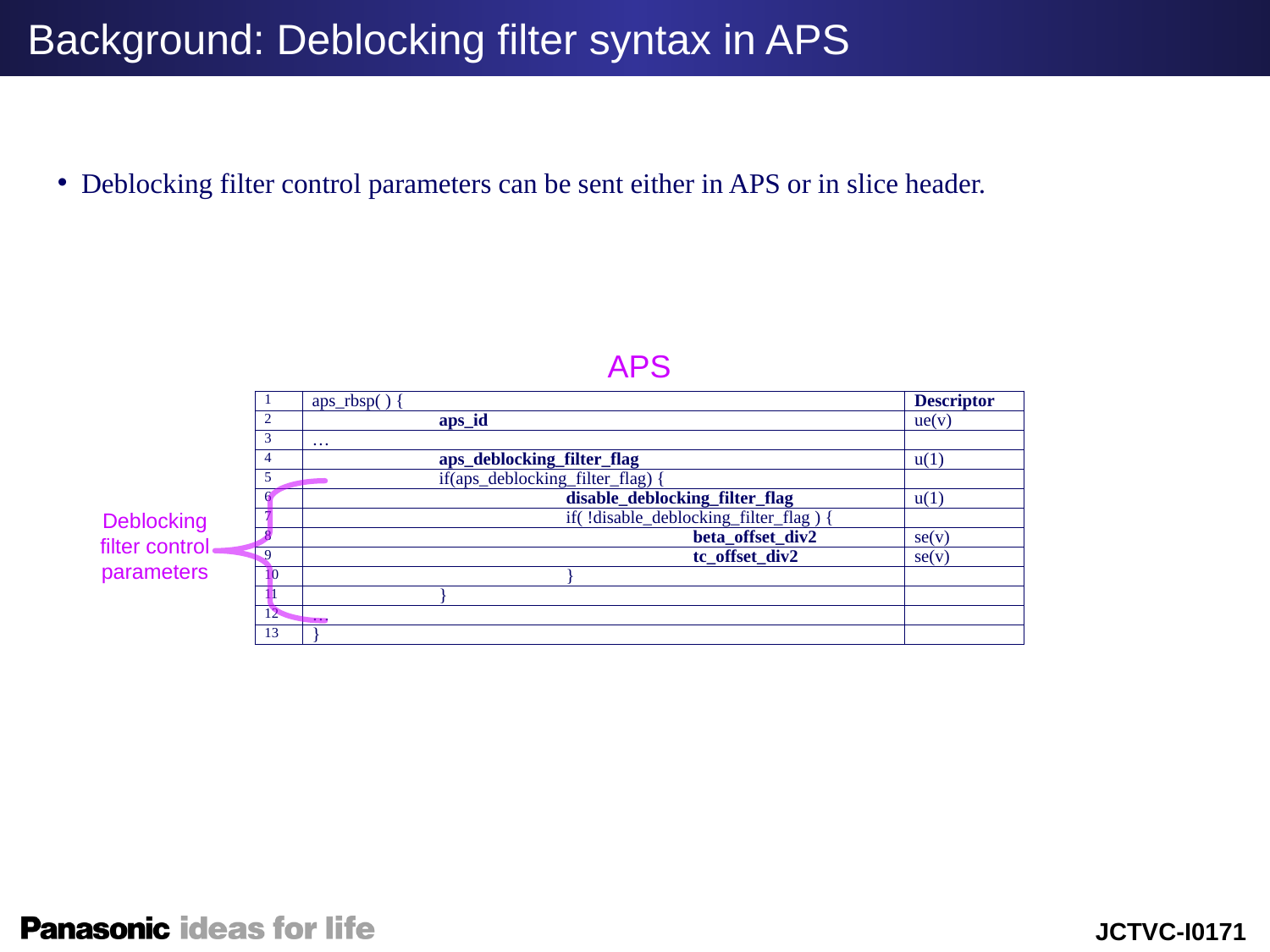

Background: Deblocking filter syntax in APS
Deblocking filter control parameters can be sent either in APS or in slice header.
APS
| 1 | aps\_rbsp( ) { | Descriptor |
| --- | --- | --- |
| 2 | aps\_id | ue(v) |
| 3 | … |  |
| 4 | aps\_deblocking\_filter\_flag | u(1) |
| 5 | if(aps\_deblocking\_filter\_flag) { |  |
| 6 | disable\_deblocking\_filter\_flag | u(1) |
| 7 | if( !disable\_deblocking\_filter\_flag ) { |  |
| 8 | beta\_offset\_div2 | se(v) |
| 9 | tc\_offset\_div2 | se(v) |
| 10 | } |  |
| 11 | } |  |
| 12 | … |  |
| 13 | } |  |

Deblocking filter control parameters